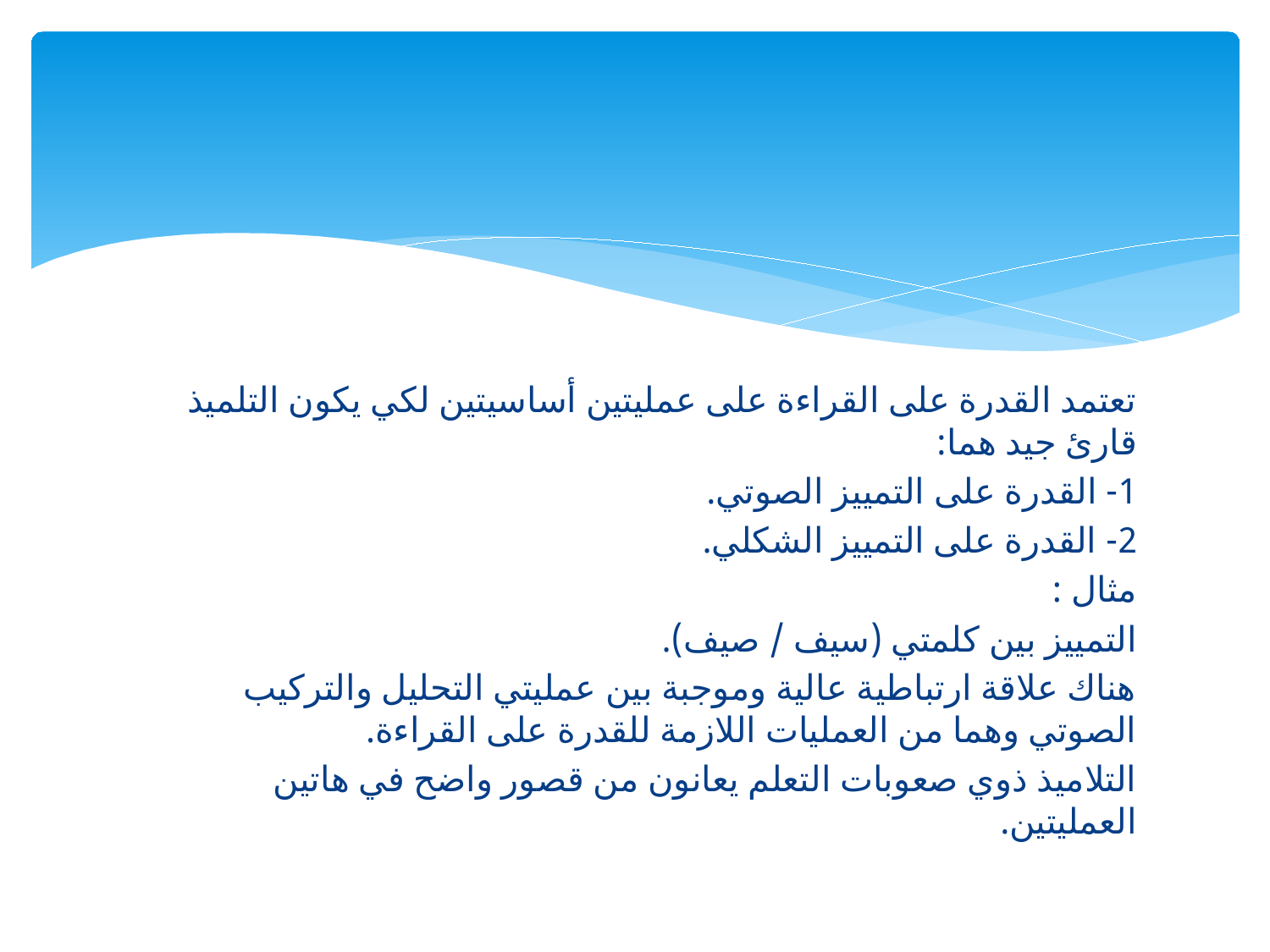

#
تعتمد القدرة على القراءة على عمليتين أساسيتين لكي يكون التلميذ قارئ جيد هما:
1- القدرة على التمييز الصوتي.
2- القدرة على التمييز الشكلي.
مثال :
التمييز بين كلمتي (سيف / صيف).
هناك علاقة ارتباطية عالية وموجبة بين عمليتي التحليل والتركيب الصوتي وهما من العمليات اللازمة للقدرة على القراءة.
التلاميذ ذوي صعوبات التعلم يعانون من قصور واضح في هاتين العمليتين.